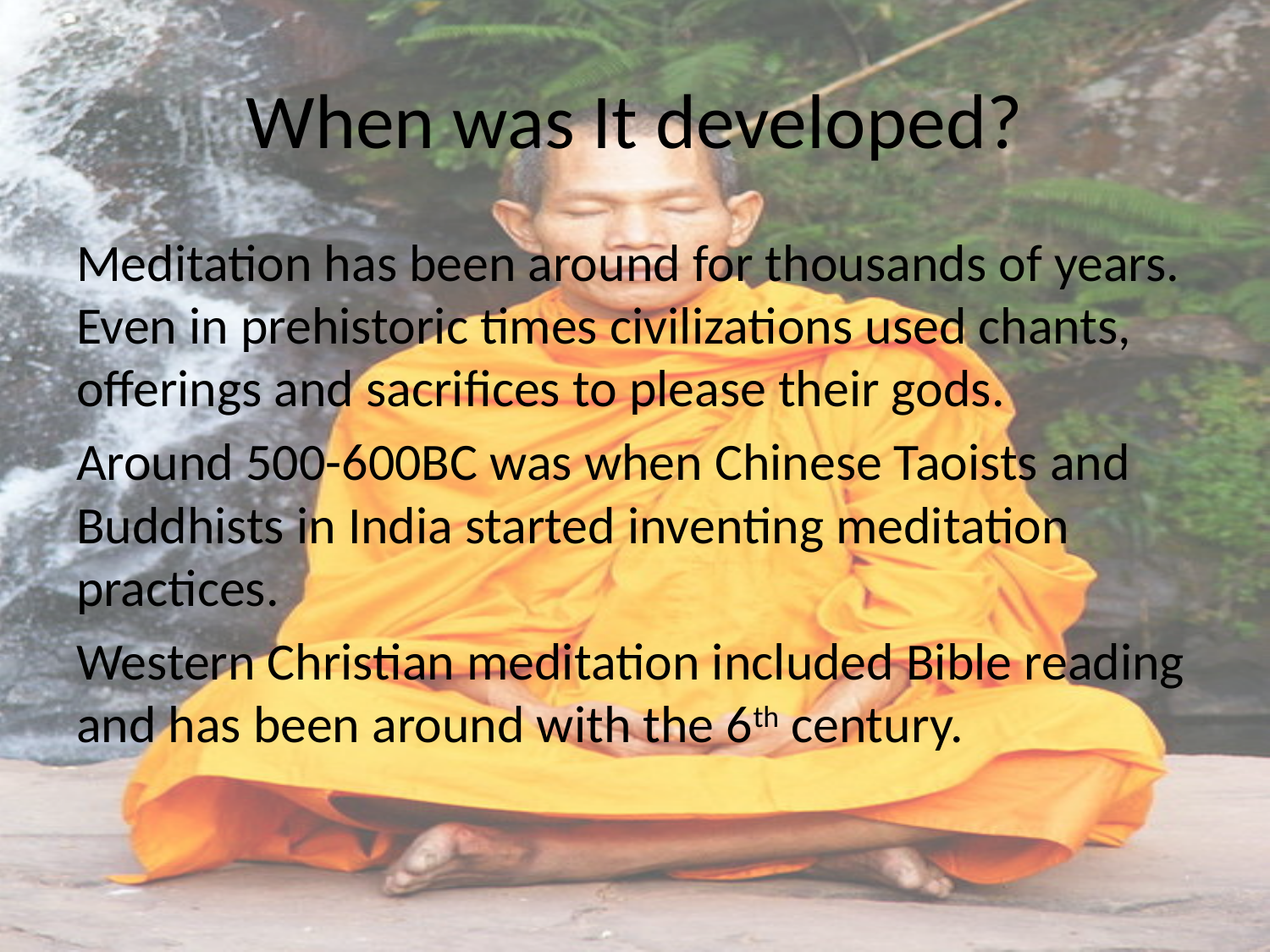

# When was It developed?
Meditation has been around for thousands of years. Even in prehistoric times civilizations used chants, offerings and sacrifices to please their gods.
Around 500-600BC was when Chinese Taoists and Buddhists in India started inventing meditation practices.
Western Christian meditation included Bible reading and has been around with the 6th century.